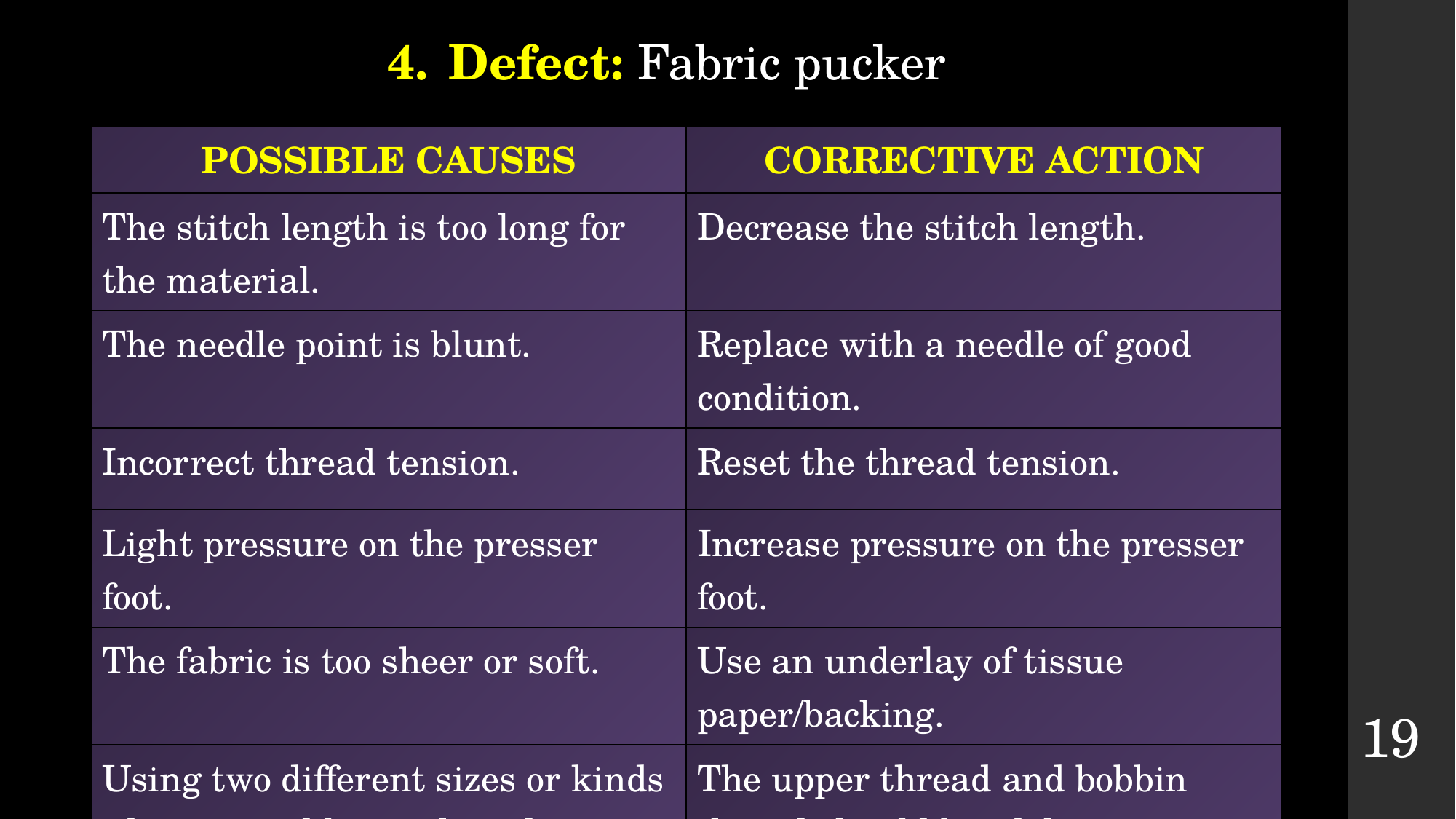

# Defect: Fabric pucker
| POSSIBLE CAUSES | CORRECTIVE ACTION |
| --- | --- |
| The stitch length is too long for the material. | Decrease the stitch length. |
| The needle point is blunt. | Replace with a needle of good condition. |
| Incorrect thread tension. | Reset the thread tension. |
| Light pressure on the presser foot. | Increase pressure on the presser foot. |
| The fabric is too sheer or soft. | Use an underlay of tissue paper/backing. |
| Using two different sizes or kinds of upper and lower threads | The upper thread and bobbin thread should be of the same size and kind. |
19